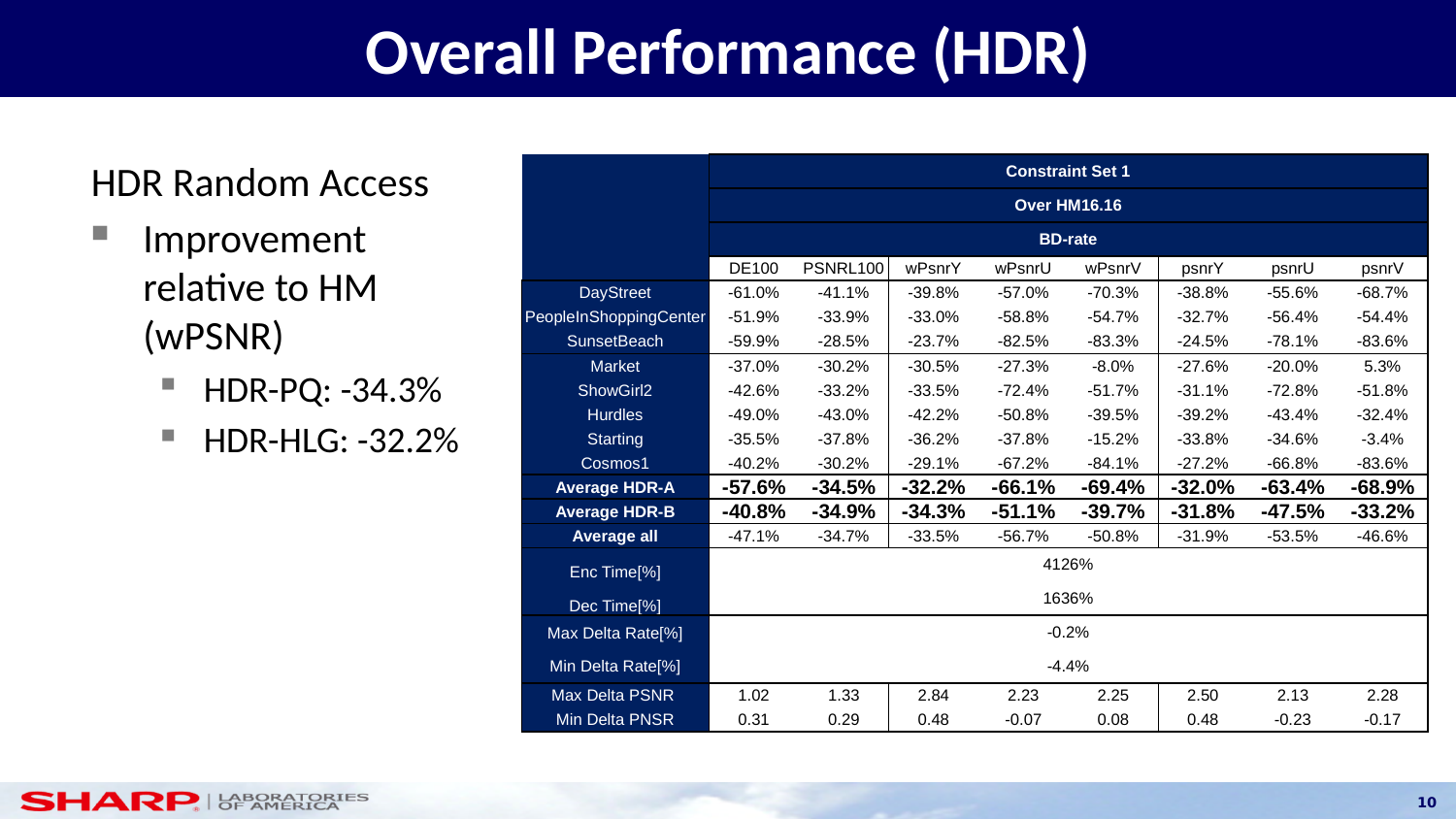

# Overall Performance (HDR)
HDR Random Access
Improvement relative to HM (wPSNR)
HDR-PQ: -34.3%
HDR-HLG: -32.2%

|  | Constraint Set 1 |  |  |  |  |  |  |  |
| --- | --- | --- | --- | --- | --- | --- | --- | --- |
|  | Over HM16.16 |  |  |  |  |  |  |  |
|  | BD-rate |  |  |  |  |  |  |  |
|  | DE100 | PSNRL100 | wPsnrY | wPsnrU | wPsnrV | psnrY | psnrU | psnrV |
| DayStreet | -61.0% | -41.1% | -39.8% | -57.0% | -70.3% | -38.8% | -55.6% | -68.7% |
| PeopleInShoppingCenter | -51.9% | -33.9% | -33.0% | -58.8% | -54.7% | -32.7% | -56.4% | -54.4% |
| SunsetBeach | -59.9% | -28.5% | -23.7% | -82.5% | -83.3% | -24.5% | -78.1% | -83.6% |
| Market | -37.0% | -30.2% | -30.5% | -27.3% | -8.0% | -27.6% | -20.0% | 5.3% |
| ShowGirl2 | -42.6% | -33.2% | -33.5% | -72.4% | -51.7% | -31.1% | -72.8% | -51.8% |
| Hurdles | -49.0% | -43.0% | -42.2% | -50.8% | -39.5% | -39.2% | -43.4% | -32.4% |
| Starting | -35.5% | -37.8% | -36.2% | -37.8% | -15.2% | -33.8% | -34.6% | -3.4% |
| Cosmos1 | -40.2% | -30.2% | -29.1% | -67.2% | -84.1% | -27.2% | -66.8% | -83.6% |
| Average HDR-A | -57.6% | -34.5% | -32.2% | -66.1% | -69.4% | -32.0% | -63.4% | -68.9% |
| Average HDR-B | -40.8% | -34.9% | -34.3% | -51.1% | -39.7% | -31.8% | -47.5% | -33.2% |
| Average all | -47.1% | -34.7% | -33.5% | -56.7% | -50.8% | -31.9% | -53.5% | -46.6% |
| Enc Time[%] | 4126% |  |  |  |  |  |  |  |
| Dec Time[%] | 1636% |  |  |  |  |  |  |  |
| Max Delta Rate[%] | -0.2% |  |  |  |  |  |  |  |
| Min Delta Rate[%] | -4.4% |  |  |  |  |  |  |  |
| Max Delta PSNR | 1.02 | 1.33 | 2.84 | 2.23 | 2.25 | 2.50 | 2.13 | 2.28 |
| Min Delta PNSR | 0.31 | 0.29 | 0.48 | -0.07 | 0.08 | 0.48 | -0.23 | -0.17 |